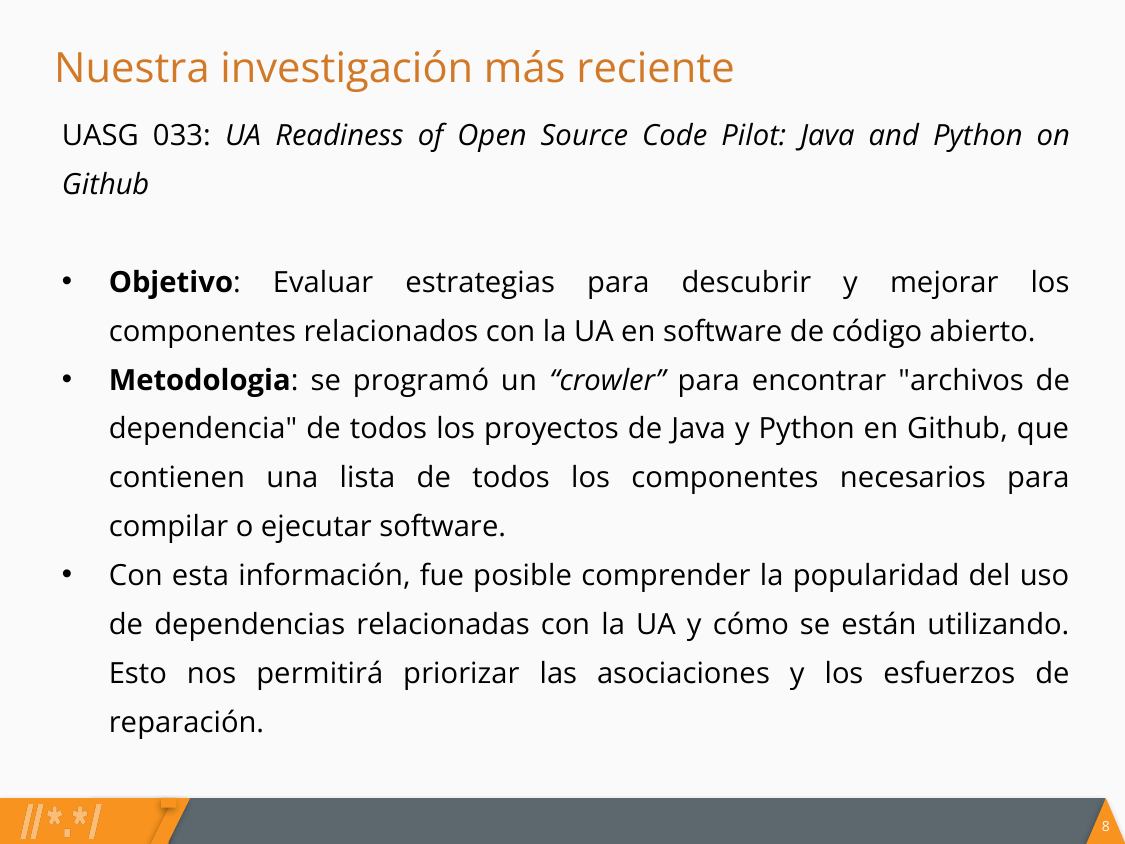

# Nuestra investigación más reciente

UASG 033: UA Readiness of Open Source Code Pilot: Java and Python on Github

Objetivo: Evaluar estrategias para descubrir y mejorar los componentes relacionados con la UA en software de código abierto.
Metodologia: se programó un “crowler” para encontrar "archivos de dependencia" de todos los proyectos de Java y Python en Github, que contienen una lista de todos los componentes necesarios para compilar o ejecutar software.
Con esta información, fue posible comprender la popularidad del uso de dependencias relacionadas con la UA y cómo se están utilizando. Esto nos permitirá priorizar las asociaciones y los esfuerzos de reparación.